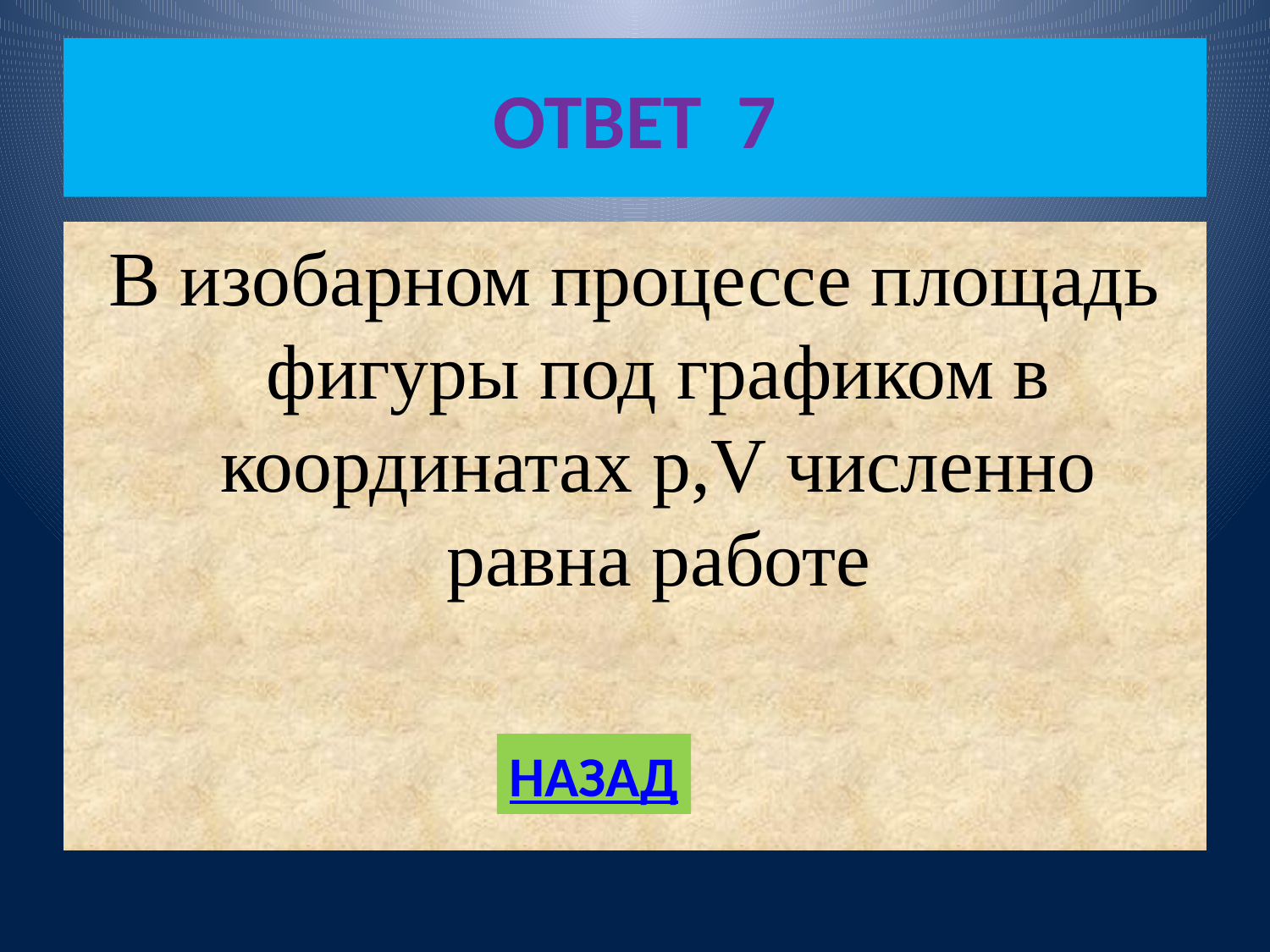

# ОТВЕТ  7
В изобарном процессе площадь фигуры под графиком в координатах p,V численно равна работе

НАЗАД